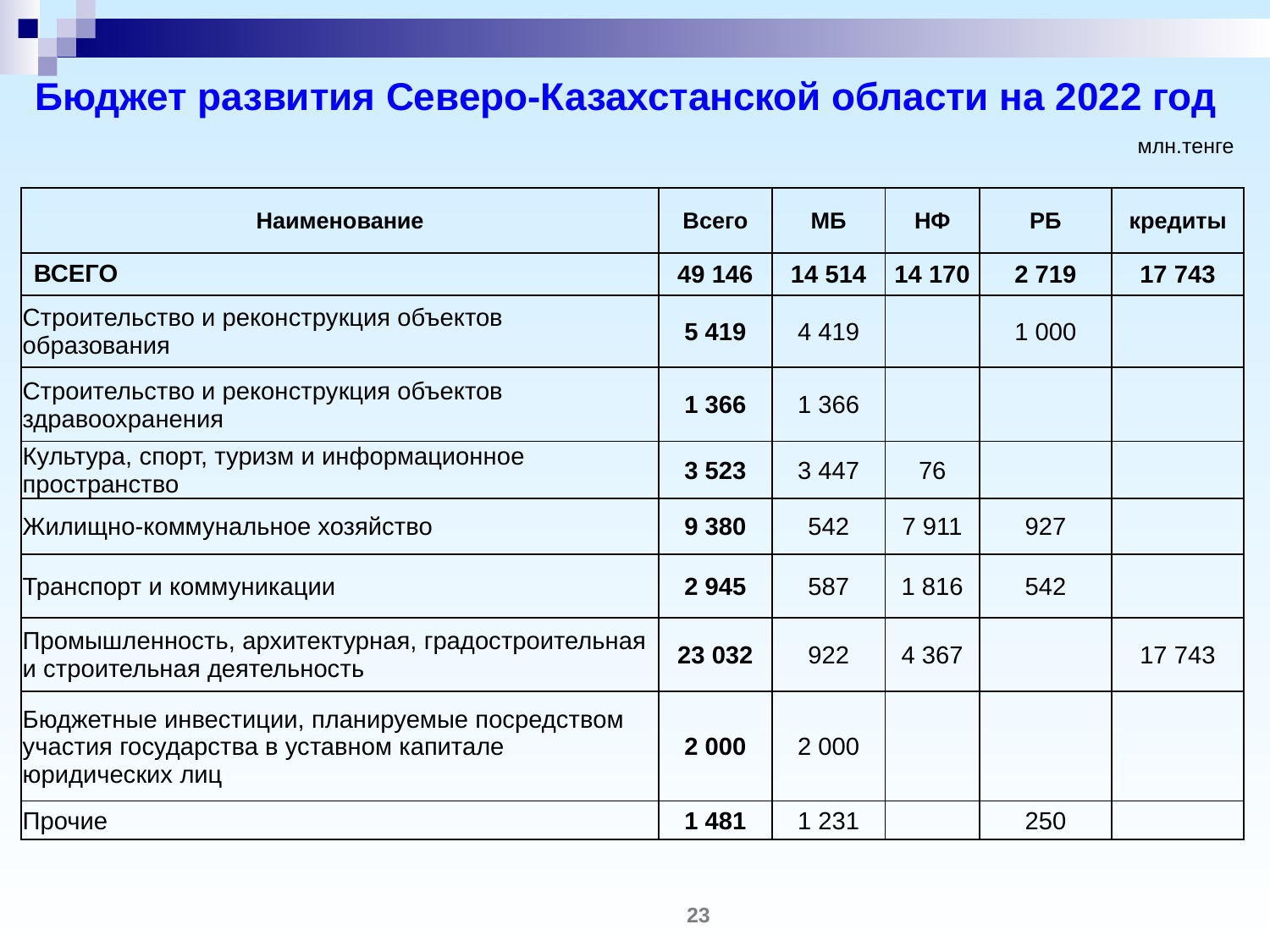

Бюджет развития Северо-Казахстанской области на 2022 год

млн.тенге
| Наименование | Всего | МБ | НФ | РБ | кредиты |
| --- | --- | --- | --- | --- | --- |
| ВСЕГО | 49 146 | 14 514 | 14 170 | 2 719 | 17 743 |
| Строительство и реконструкция объектов образования | 5 419 | 4 419 |  | 1 000 |  |
| Строительство и реконструкция объектов здравоохранения | 1 366 | 1 366 |  |  |  |
| Культура, спорт, туризм и информационное пространство | 3 523 | 3 447 | 76 |  |  |
| Жилищно-коммунальное хозяйство | 9 380 | 542 | 7 911 | 927 |  |
| Транспорт и коммуникации | 2 945 | 587 | 1 816 | 542 |  |
| Промышленность, архитектурная, градостроительная и строительная деятельность | 23 032 | 922 | 4 367 |  | 17 743 |
| Бюджетные инвестиции, планируемые посредством участия государства в уставном капитале юридических лиц | 2 000 | 2 000 |  |  |  |
| Прочие | 1 481 | 1 231 |  | 250 |  |
23